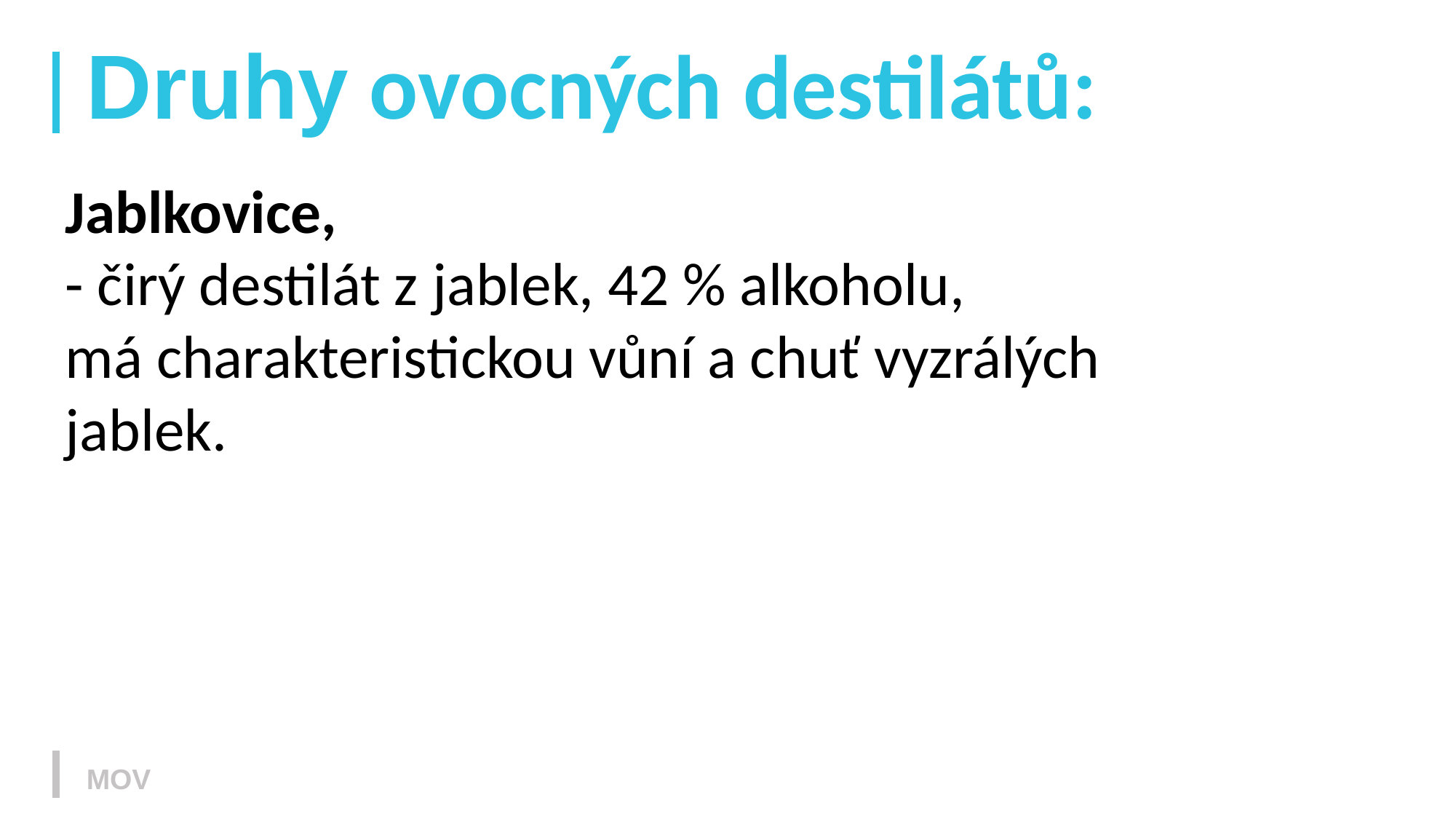

# Druhy ovocných destilátů:
Jablkovice,
- čirý destilát z jablek, 42 % alkoholu, má charakteristickou vůní a chuť vyzrálých jablek.